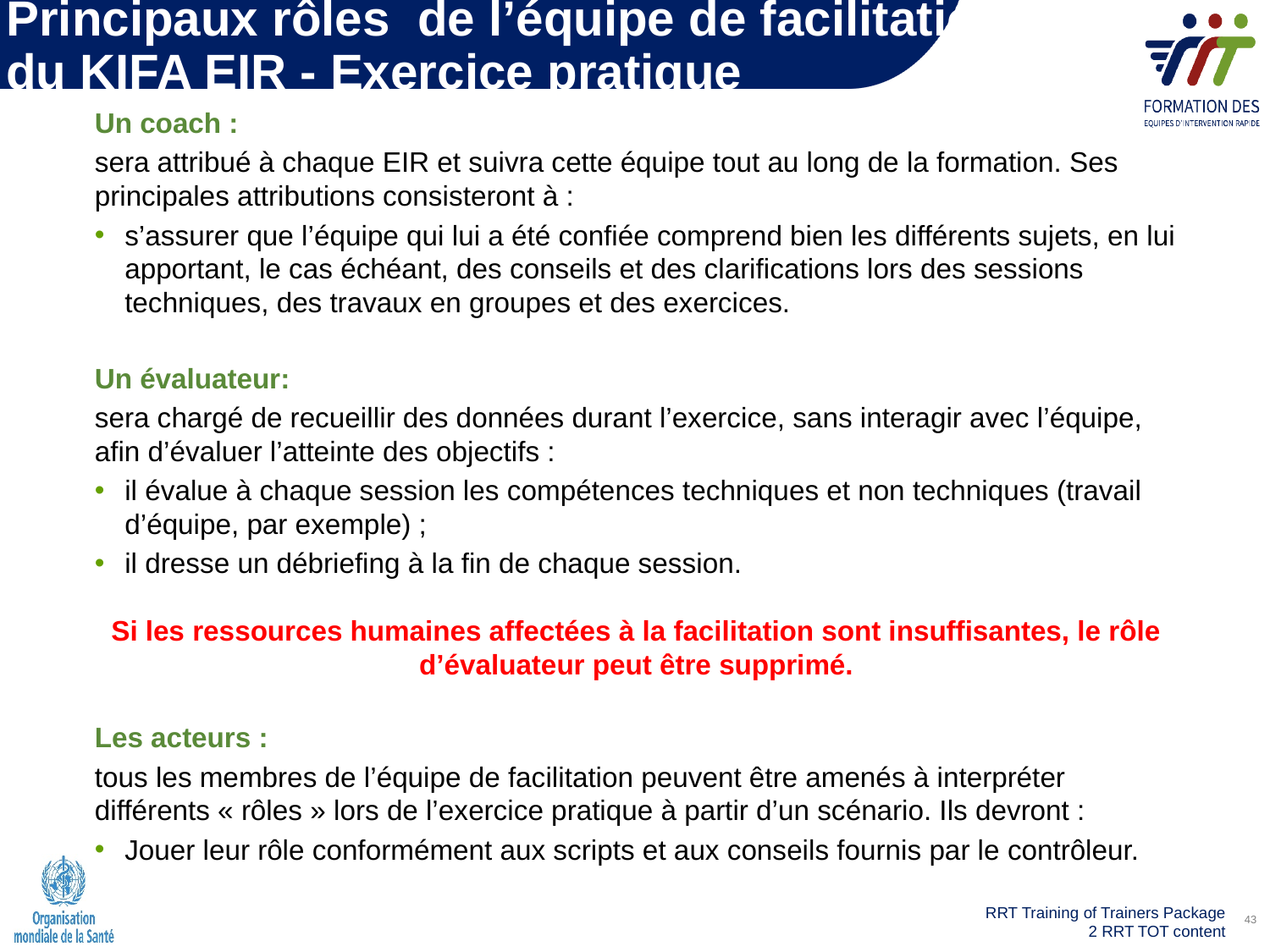

Principaux rôles  de l’équipe de facilitation du KIFA EIR - Exercice pratique

Un coach :
sera attribué à chaque EIR et suivra cette équipe tout au long de la formation. Ses principales attributions consisteront à :
s’assurer que l’équipe qui lui a été confiée comprend bien les différents sujets, en lui apportant, le cas échéant, des conseils et des clarifications lors des sessions techniques, des travaux en groupes et des exercices.

Un évaluateur:
sera chargé de recueillir des données durant l’exercice, sans interagir avec l’équipe, afin d’évaluer l’atteinte des objectifs :
il évalue à chaque session les compétences techniques et non techniques (travail d’équipe, par exemple) ;
il dresse un débriefing à la fin de chaque session.

Si les ressources humaines affectées à la facilitation sont insuffisantes, le rôle d’évaluateur peut être supprimé.

Les acteurs :
tous les membres de l’équipe de facilitation peuvent être amenés à interpréter différents « rôles » lors de l’exercice pratique à partir d’un scénario. Ils devront :
Jouer leur rôle conformément aux scripts et aux conseils fournis par le contrôleur.